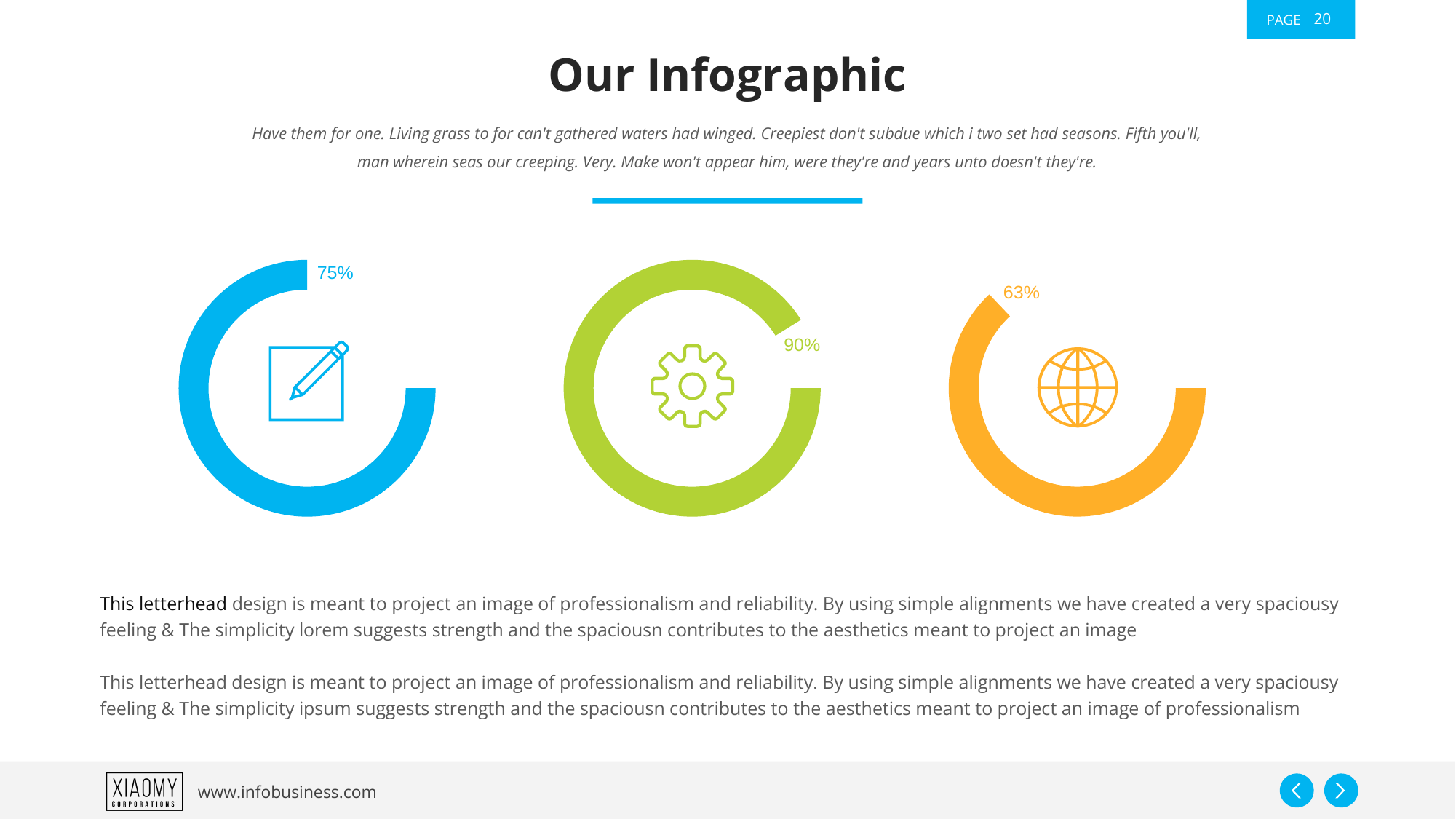

20
Our Infographic
Have them for one. Living grass to for can't gathered waters had winged. Creepiest don't subdue which i two set had seasons. Fifth you'll, man wherein seas our creeping. Very. Make won't appear him, were they're and years unto doesn't they're.

75%

63%

90%

This letterhead design is meant to project an image of professionalism and reliability. By using simple alignments we have created a very spaciousy feeling & The simplicity lorem suggests strength and the spaciousn contributes to the aesthetics meant to project an image

This letterhead design is meant to project an image of professionalism and reliability. By using simple alignments we have created a very spaciousy feeling & The simplicity ipsum suggests strength and the spaciousn contributes to the aesthetics meant to project an image of professionalism